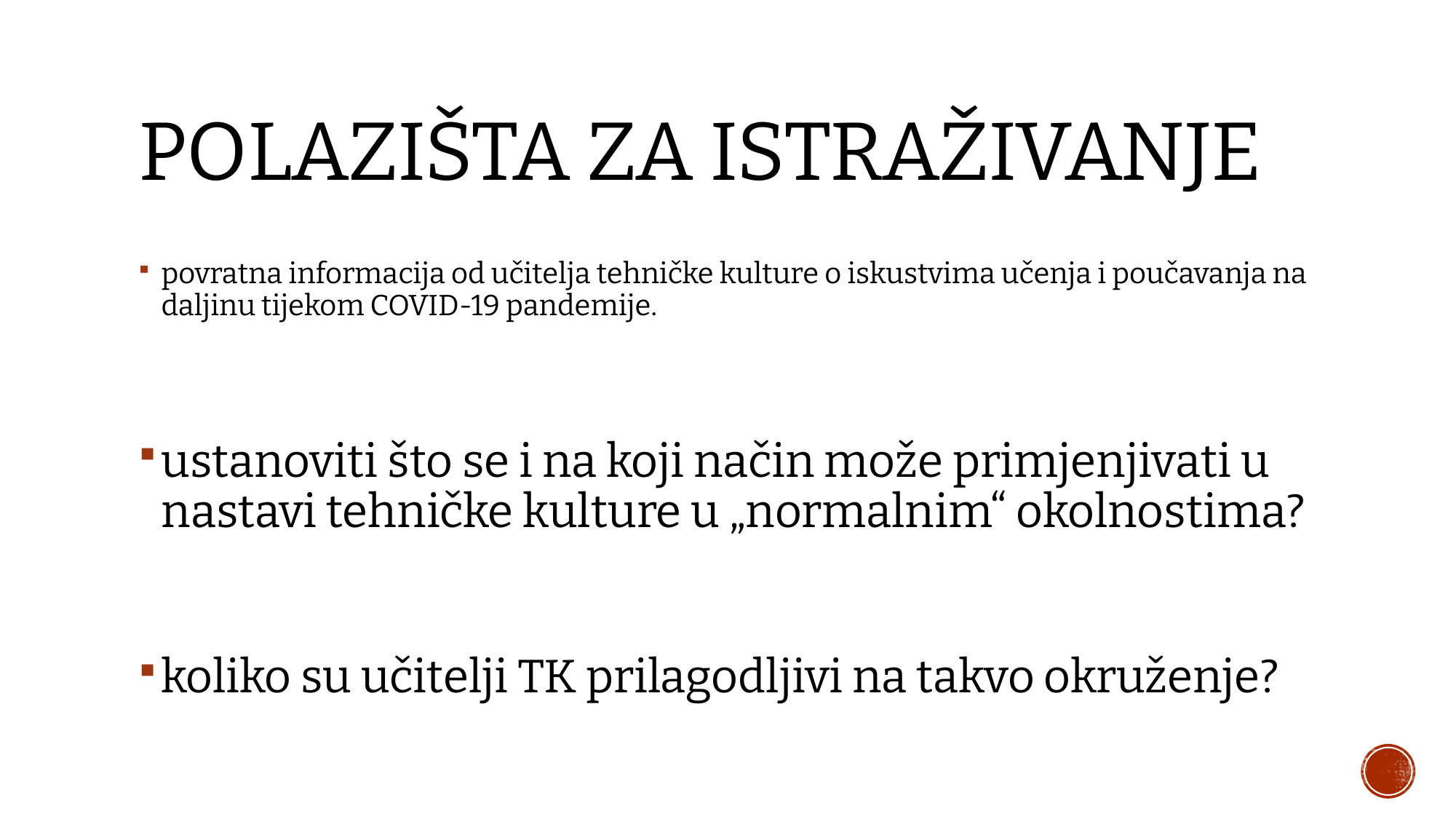

# Polazišta za istraživanje
povratna informacija od učitelja tehničke kulture o iskustvima učenja i poučavanja na daljinu tijekom COVID-19 pandemije.

ustanoviti što se i na koji način može primjenjivati u nastavi tehničke kulture u „normalnim“ okolnostima?

koliko su učitelji TK prilagodljivi na takvo okruženje?